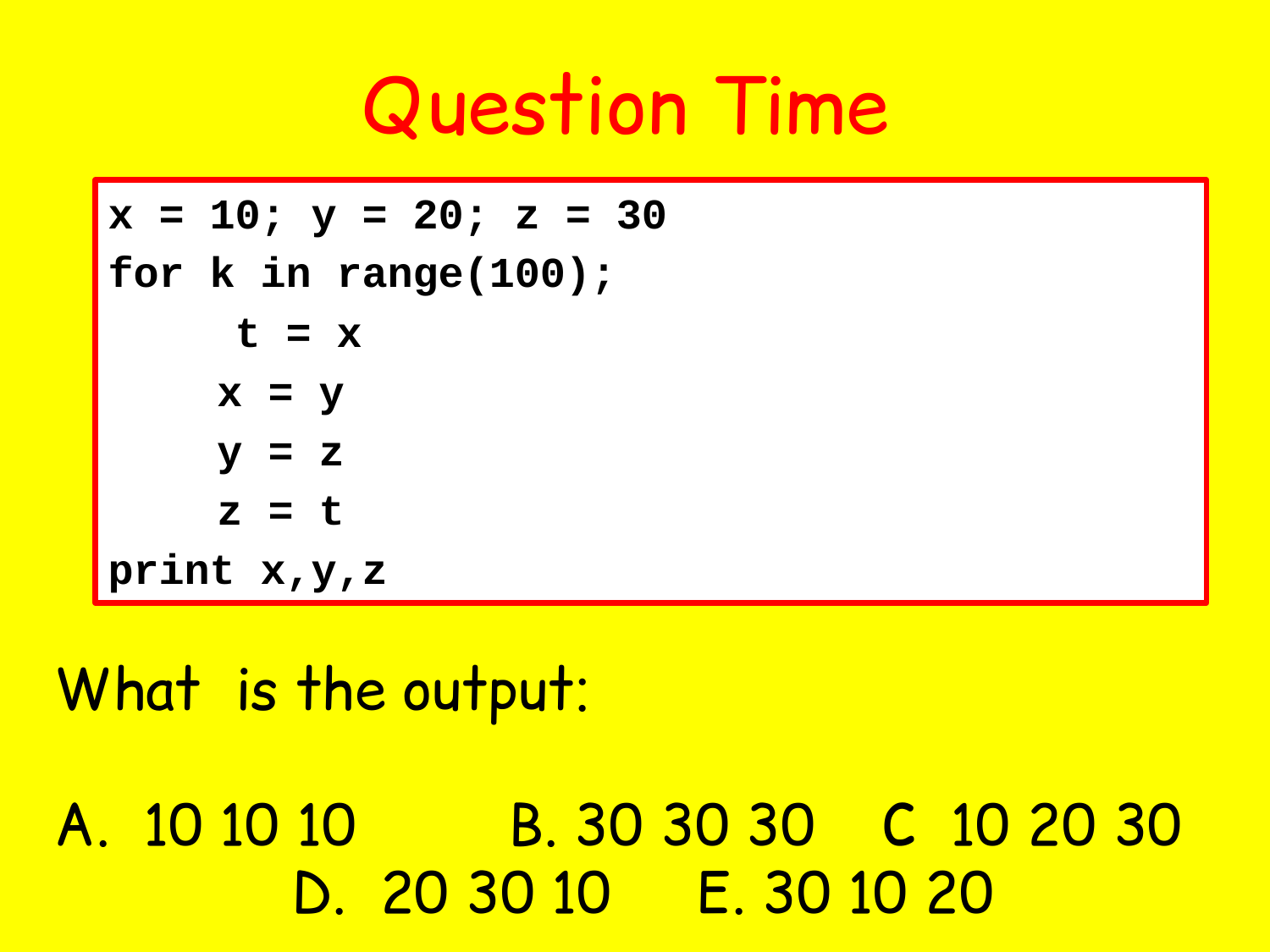

# Question Time
x = 10; y = 20; z = 30
for k in range(100);
     t = x
	x = y
	y = z
	z = t
print x,y,z

What  is the output:

 10 10 10         B. 30 30 30    C  10 20 30
              D.  20 30 10     E. 30 10 20